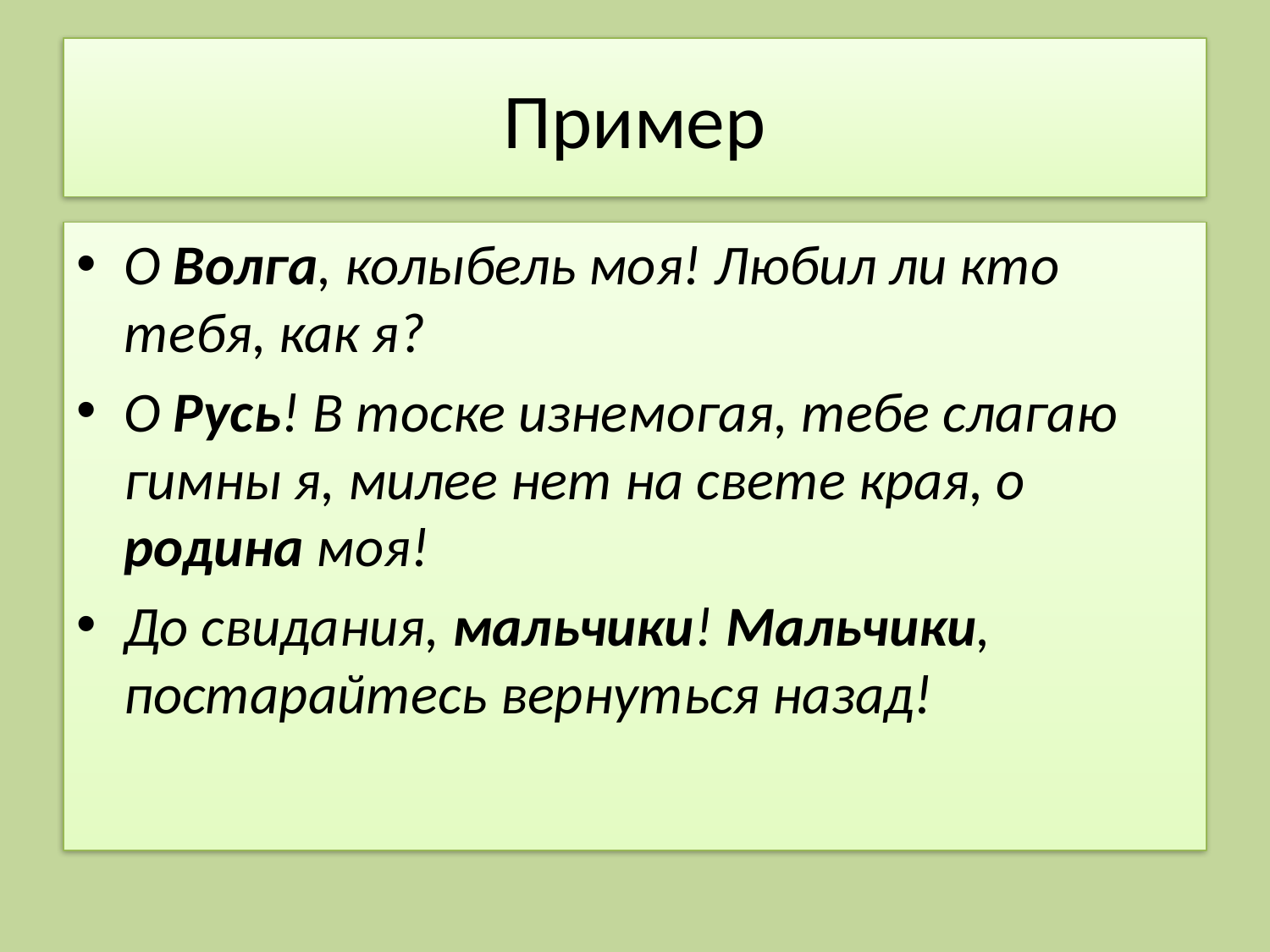

# Пример
О Волга, колыбель моя! Любил ли кто тебя, как я?
О Русь! В тоске изнемогая, тебе слагаю гимны я, милее нет на свете края, о родина моя!
До свидания, мальчики! Мальчики, постарайтесь вернуться назад!